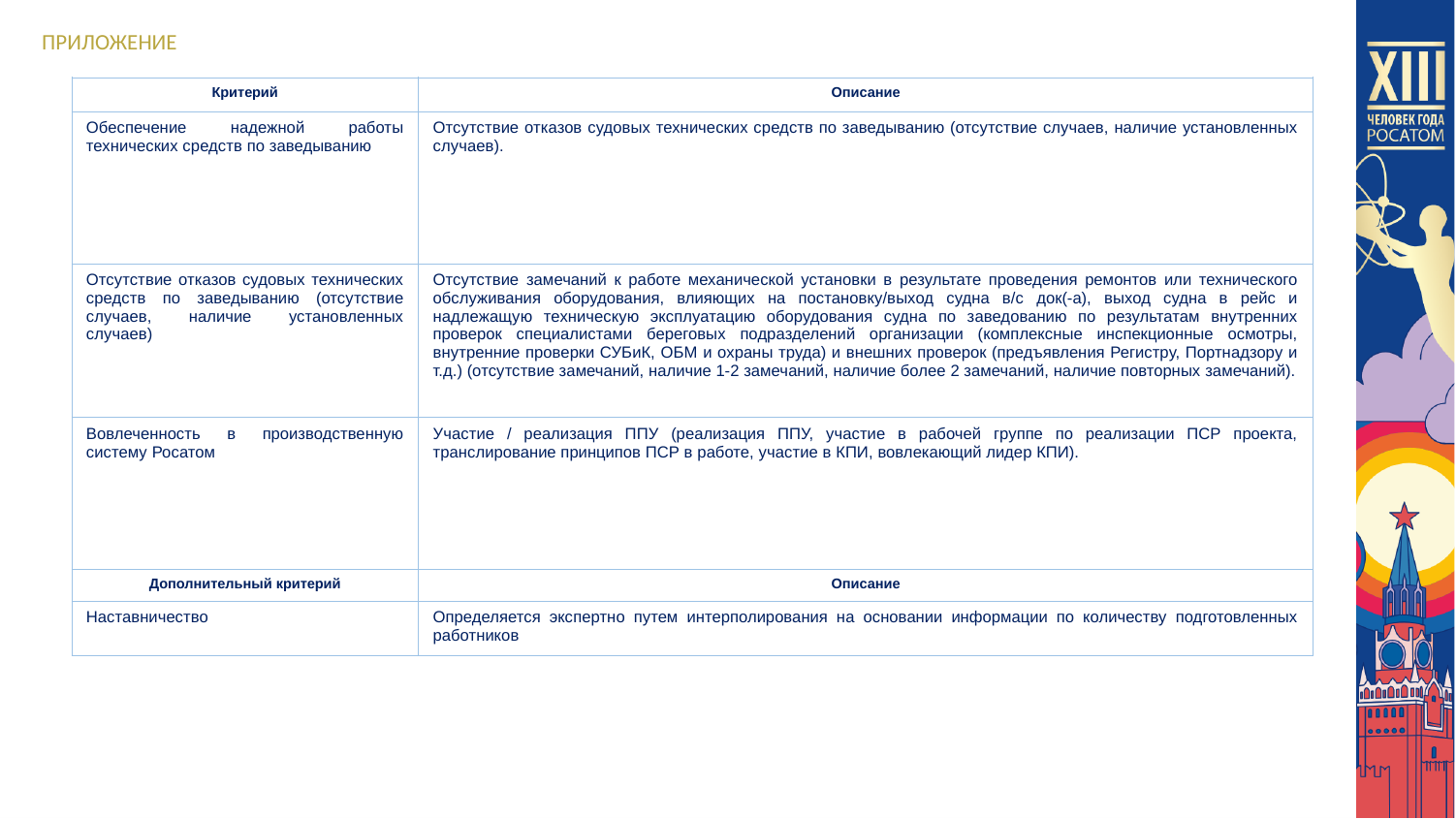

ПРИЛОЖЕНИЕ
| Критерий | Описание |
| --- | --- |
| Обеспечение надежной работы технических средств по заведыванию | Отсутствие отказов судовых технических средств по заведыванию (отсутствие случаев, наличие установленных случаев). |
| Отсутствие отказов судовых технических средств по заведыванию (отсутствие случаев, наличие установленных случаев) | Отсутствие замечаний к работе механической установки в результате проведения ремонтов или технического обслуживания оборудования, влияющих на постановку/выход судна в/c док(-а), выход судна в рейс и надлежащую техническую эксплуатацию оборудования судна по заведованию по результатам внутренних проверок специалистами береговых подразделений организации (комплексные инспекционные осмотры, внутренние проверки СУБиК, ОБМ и охраны труда) и внешних проверок (предъявления Регистру, Портнадзору и т.д.) (отсутствие замечаний, наличие 1-2 замечаний, наличие более 2 замечаний, наличие повторных замечаний). |
| Вовлеченность в производственную систему Росатом | Участие / реализация ППУ (реализация ППУ, участие в рабочей группе по реализации ПСР проекта, транслирование принципов ПСР в работе, участие в КПИ, вовлекающий лидер КПИ). |
| Дополнительный критерий | Описание |
| Наставничество | Определяется экспертно путем интерполирования на основании информации по количеству подготовленных работников |